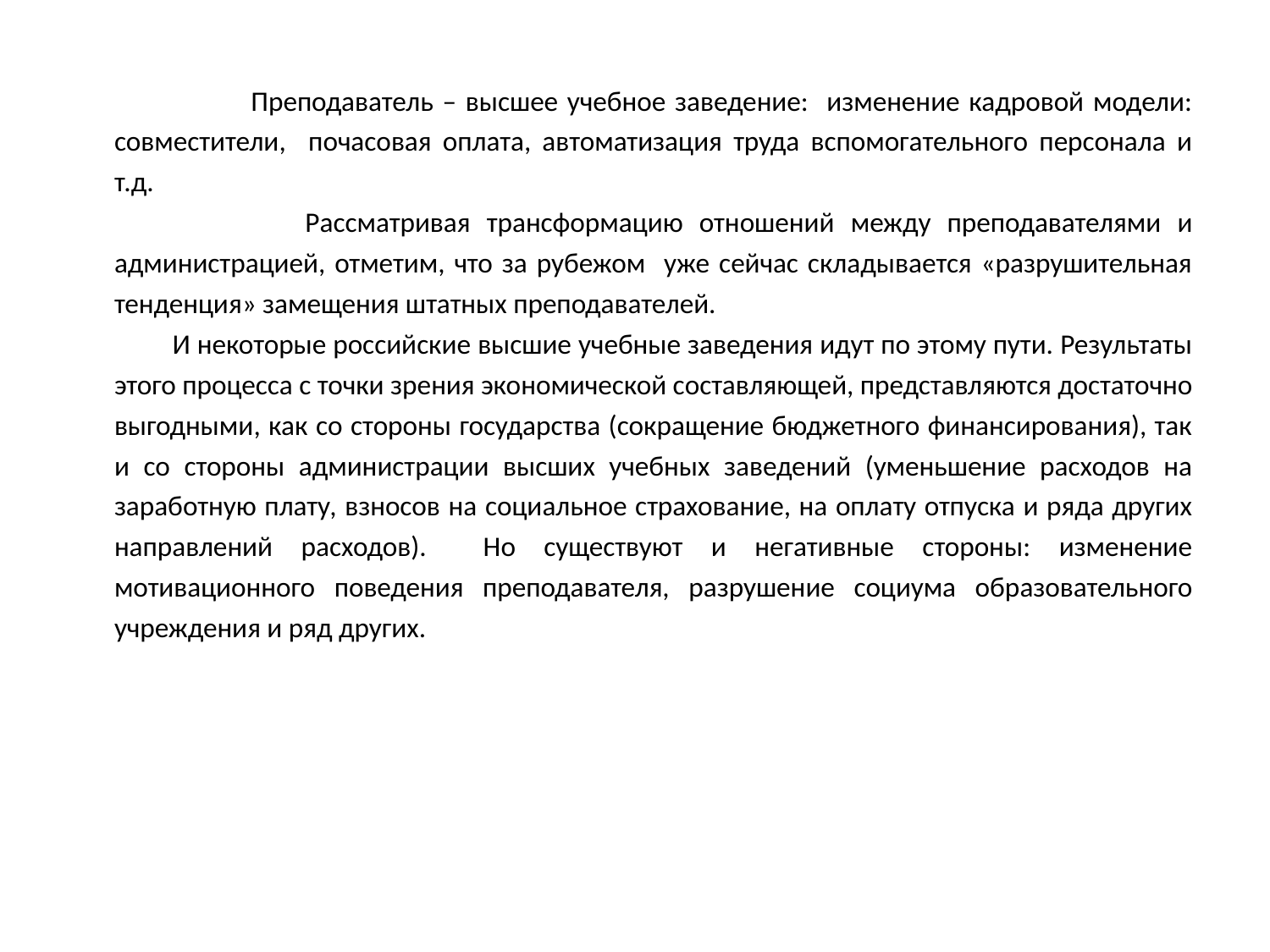

Преподаватель – высшее учебное заведение:  изменение кадровой модели: совместители,  почасовая оплата, автоматизация труда вспомогательного персонала и т.д.
              Рассматривая трансформацию отношений между преподавателями и администрацией, отметим, что за рубежом  уже сейчас складывается «разрушительная тенденция» замещения штатных преподавателей.
              И некоторые российские высшие учебные заведения идут по этому пути. Результаты этого процесса с точки зрения экономической составляющей, представляются достаточно выгодными, как со стороны государства (сокращение бюджетного финансирования), так и со стороны администрации высших учебных заведений (уменьшение расходов на заработную плату, взносов на социальное страхование, на оплату отпуска и ряда других направлений расходов).  Но существуют и негативные стороны: изменение мотивационного поведения преподавателя, разрушение социума образовательного учреждения и ряд других.